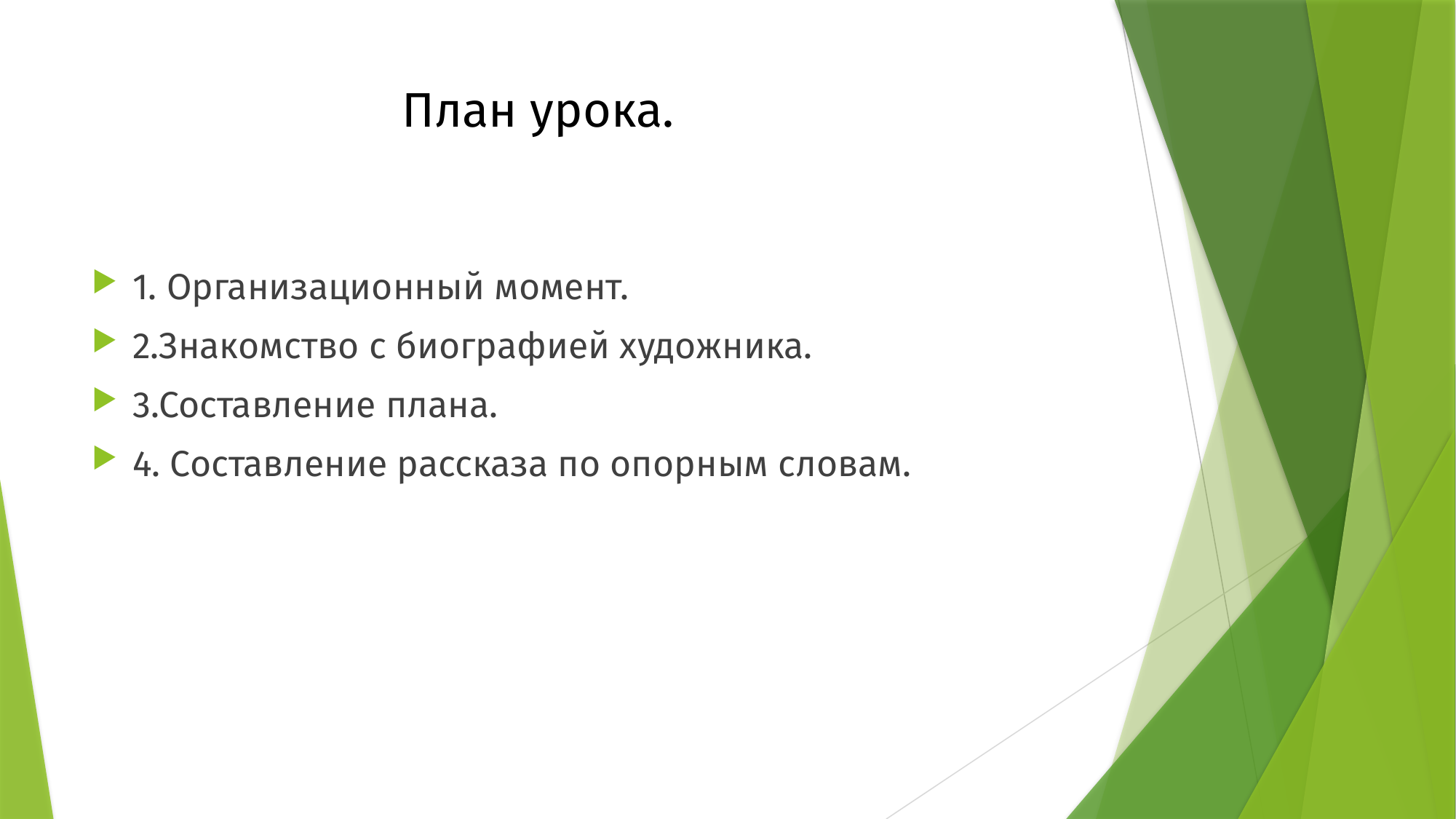

# План урока.
1. Организационный момент.
2.Знакомство с биографией художника.
3.Составление плана.
4. Составление рассказа по опорным словам.